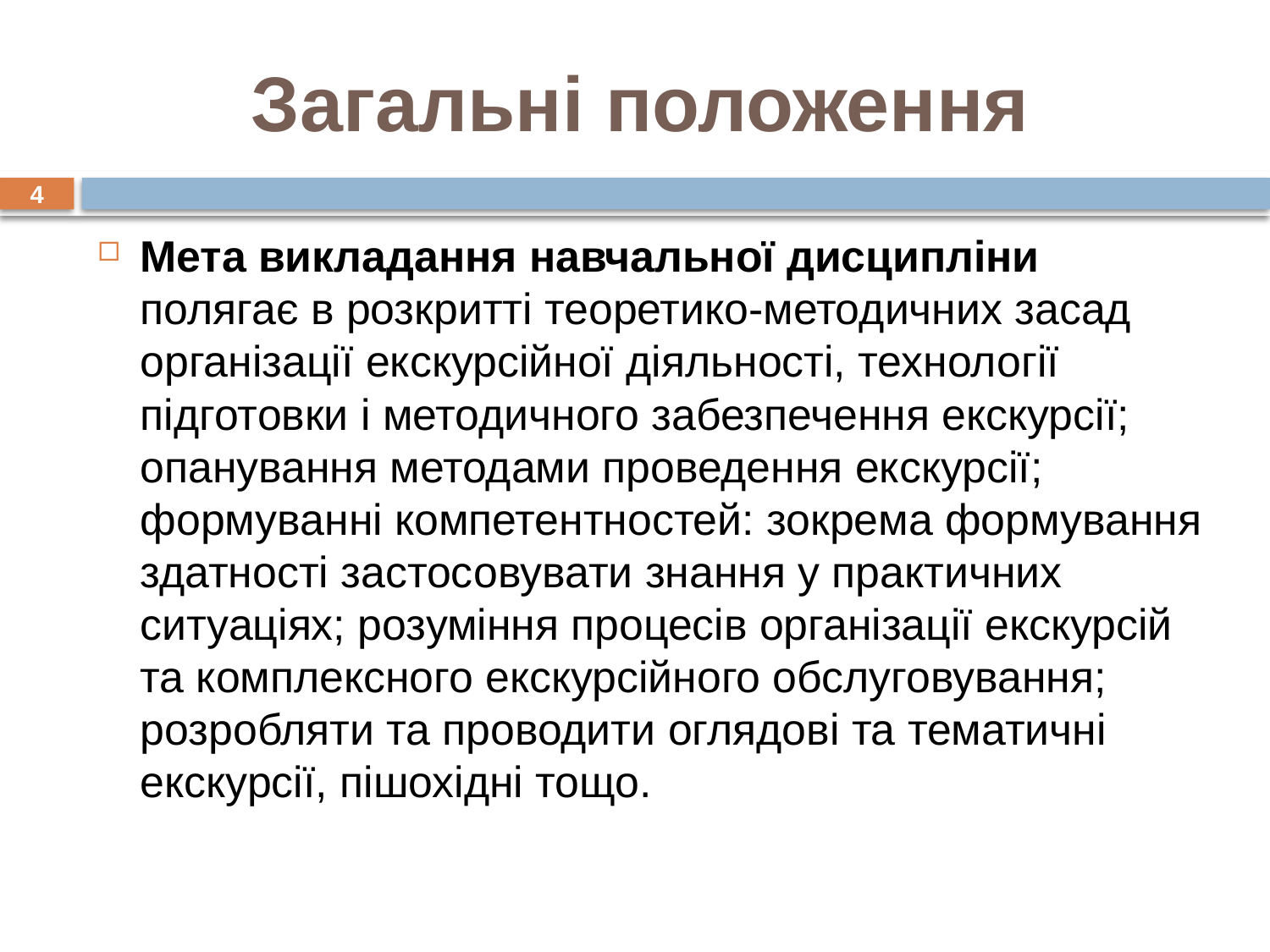

# Загальні положення
4
Мета викладання навчальної дисципліни полягає в розкритті теоретико-методичних засад організації екскурсійної діяльності, технології підготовки і методичного забезпечення екскурсії; опанування методами проведення екскурсії; формуванні компетентностей: зокрема формування здатності застосовувати знання у практичних ситуаціях; розуміння процесів організації екскурсій та комплексного екскурсійного обслуговування; розробляти та проводити оглядові та тематичні екскурсії, пішохідні тощо.